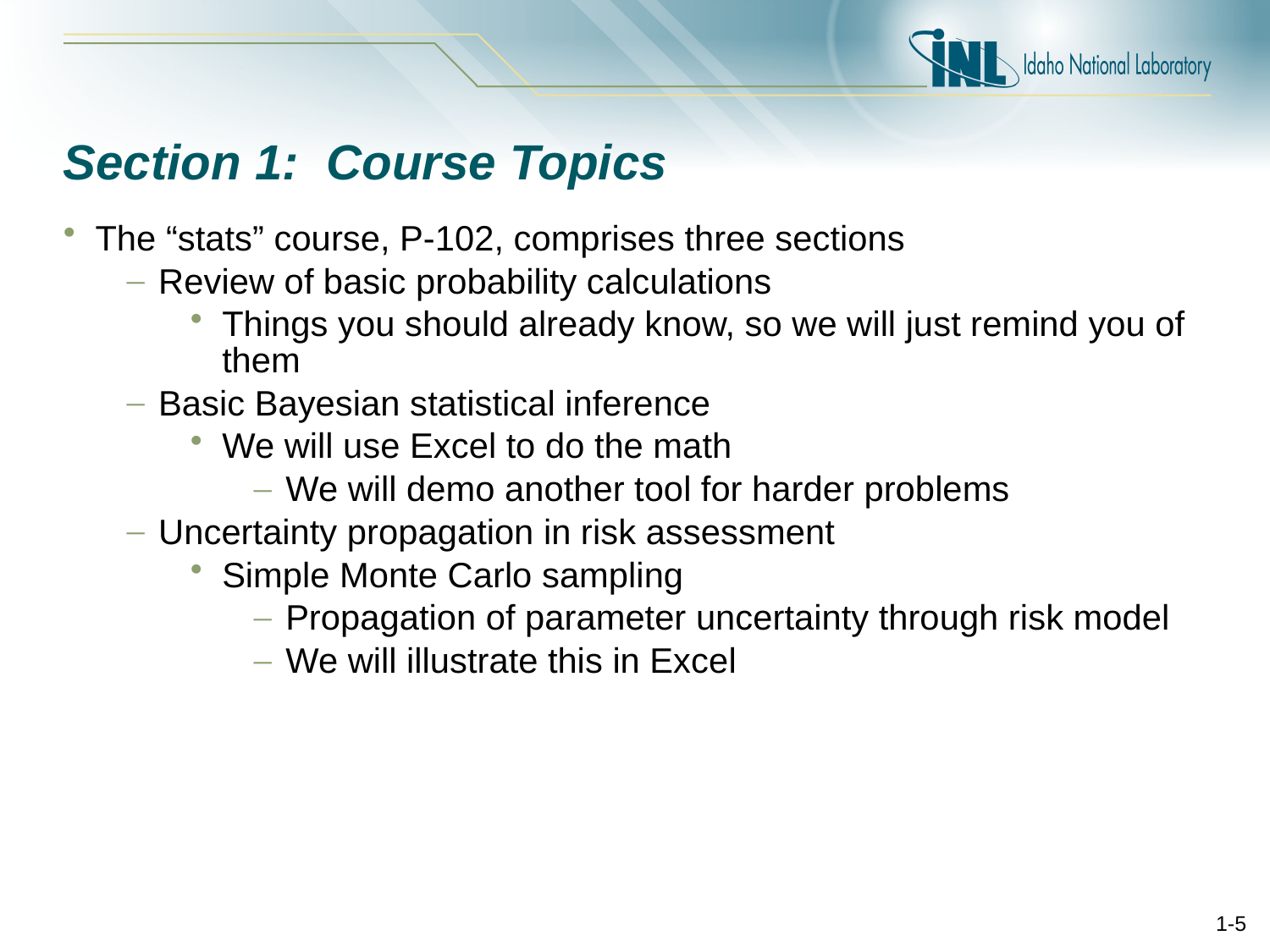

# Section 1:  Course Topics
The “stats” course, P-102, comprises three sections
Review of basic probability calculations
Things you should already know, so we will just remind you of them
Basic Bayesian statistical inference
We will use Excel to do the math
We will demo another tool for harder problems
Uncertainty propagation in risk assessment
Simple Monte Carlo sampling
Propagation of parameter uncertainty through risk model
We will illustrate this in Excel
1-5